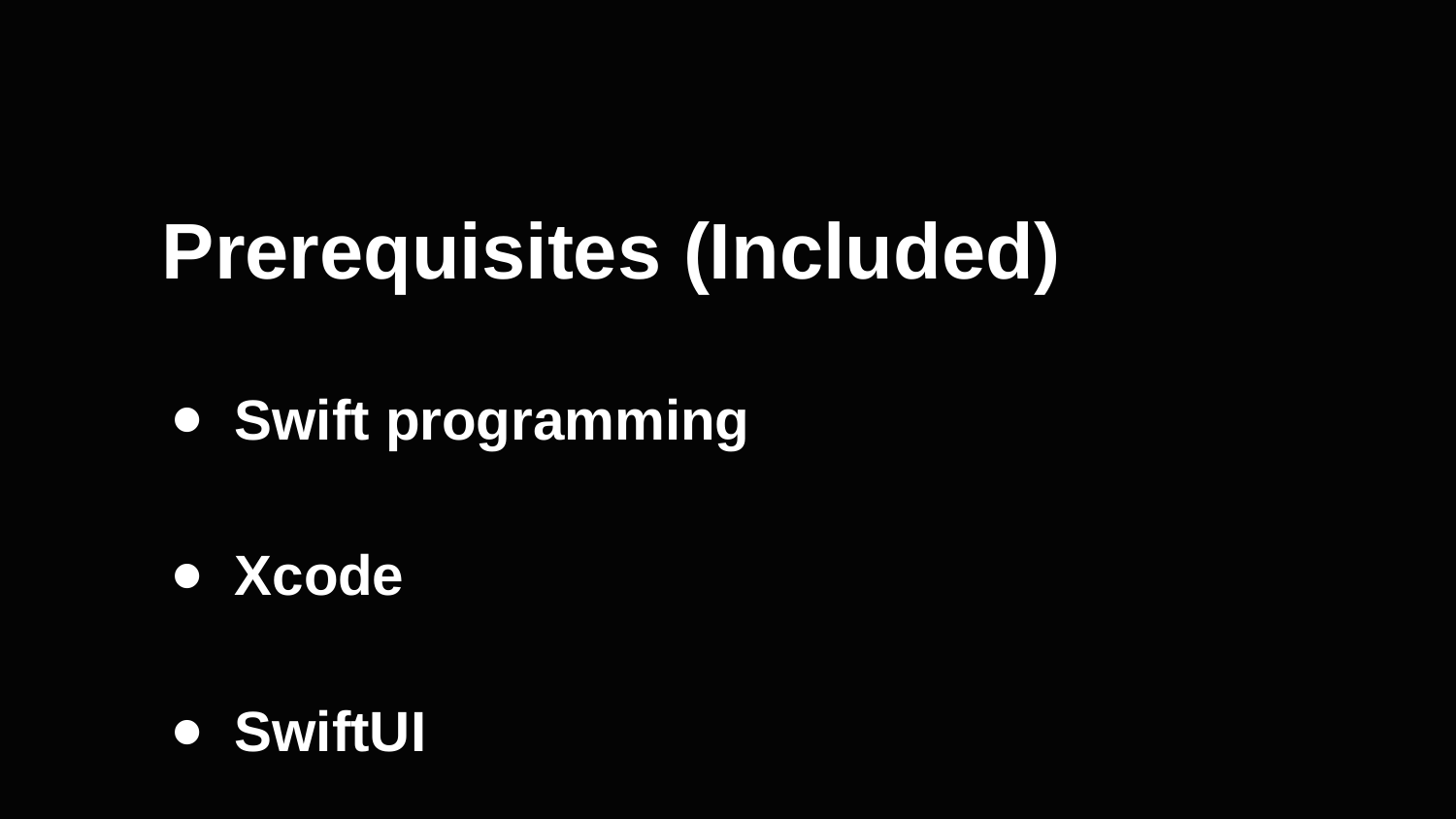

# Prerequisites (Included)
Swift programming
Xcode
SwiftUI